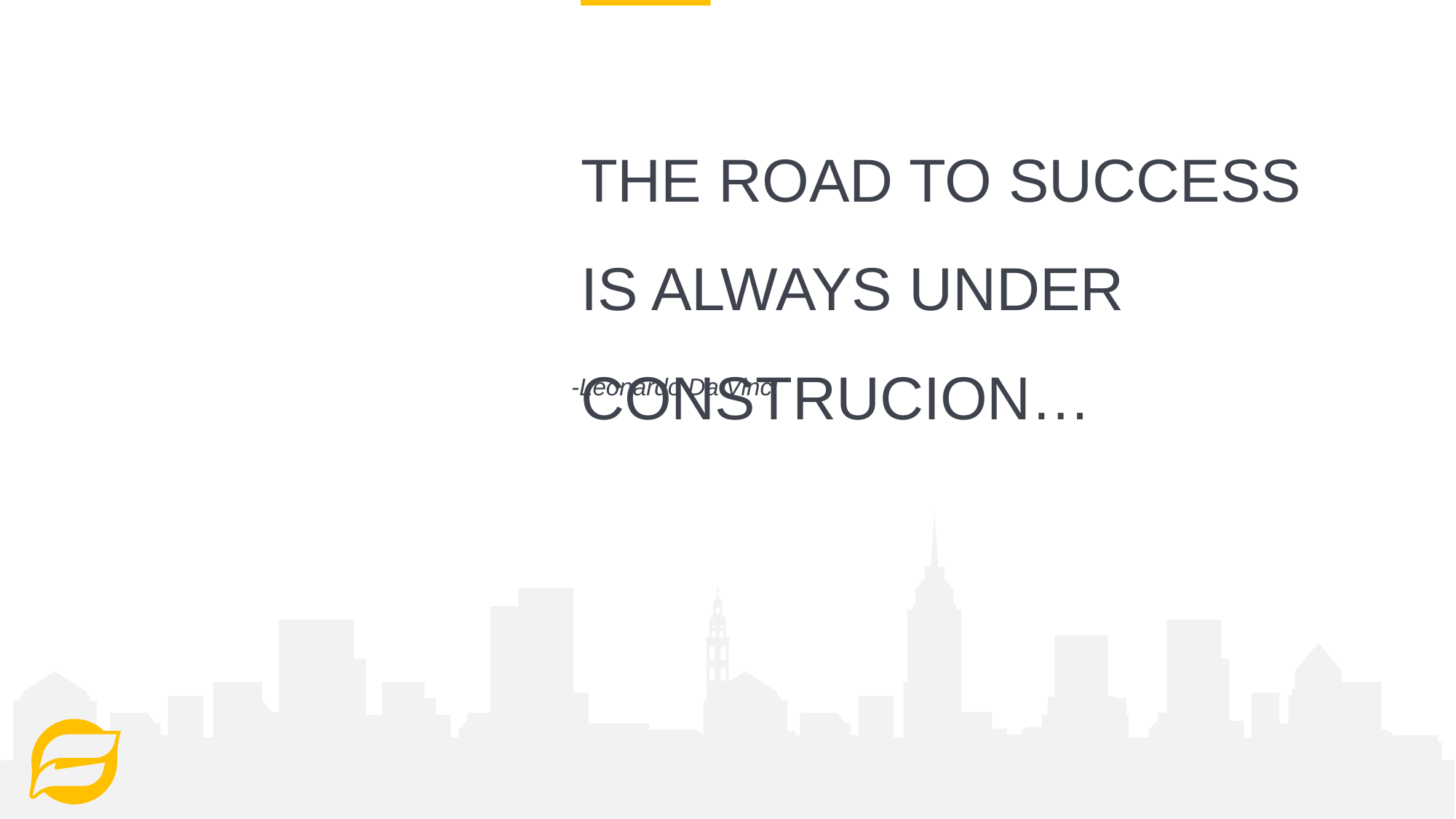

THE ROAD TO SUCCESS IS ALWAYS UNDER CONSTRUCION…
-Leonardo Da Vinci